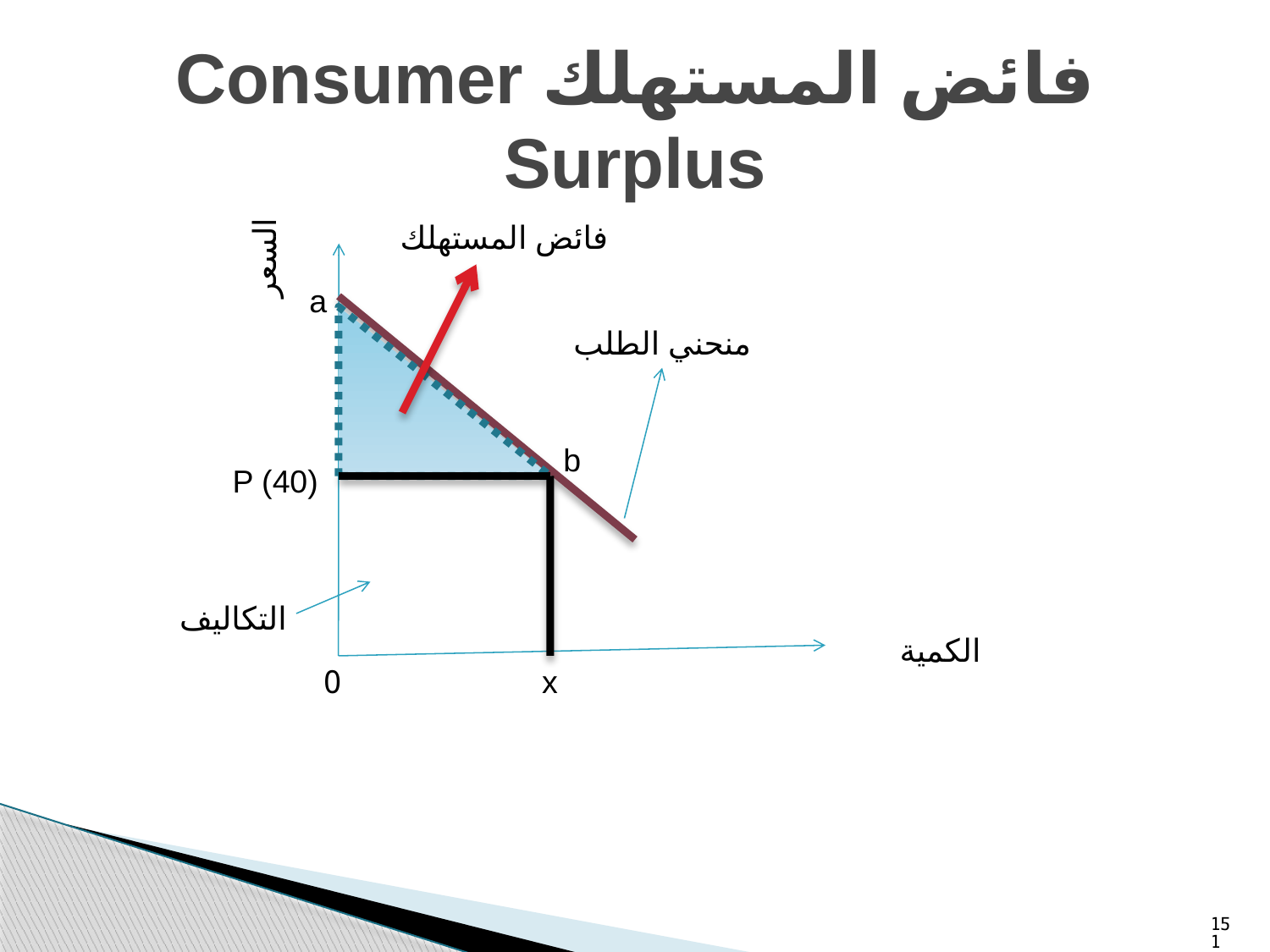

# فائض المستهلك Consumer Surplus
فائض المستهلك
السعر
a

منحني الطلب
b
P (40)
التكاليف
الكمية
0
x
151